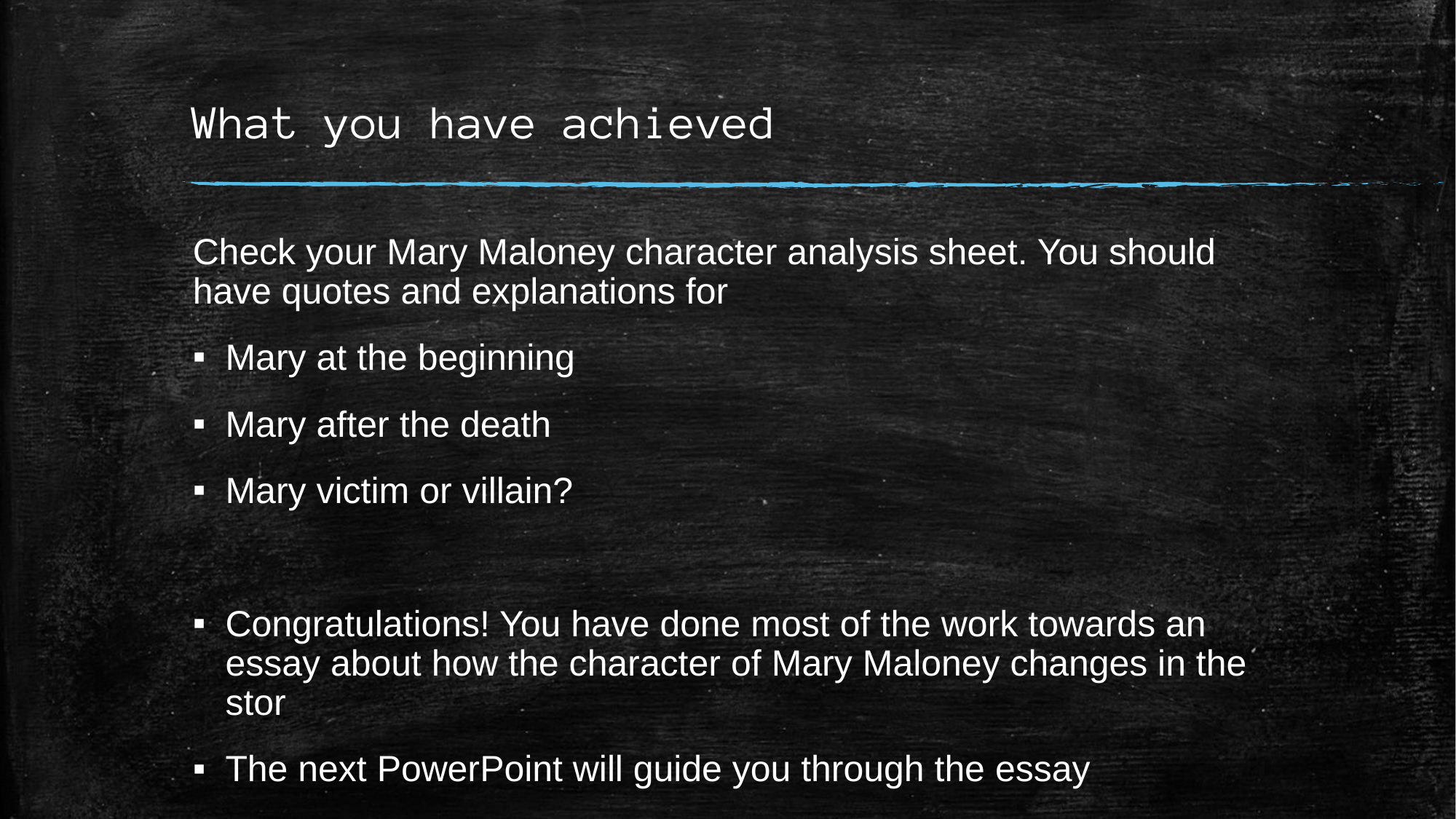

# What you have achieved
Check your Mary Maloney character analysis sheet. You should have quotes and explanations for
Mary at the beginning
Mary after the death
Mary victim or villain?

Congratulations! You have done most of the work towards an essay about how the character of Mary Maloney changes in the stor
The next PowerPoint will guide you through the essay